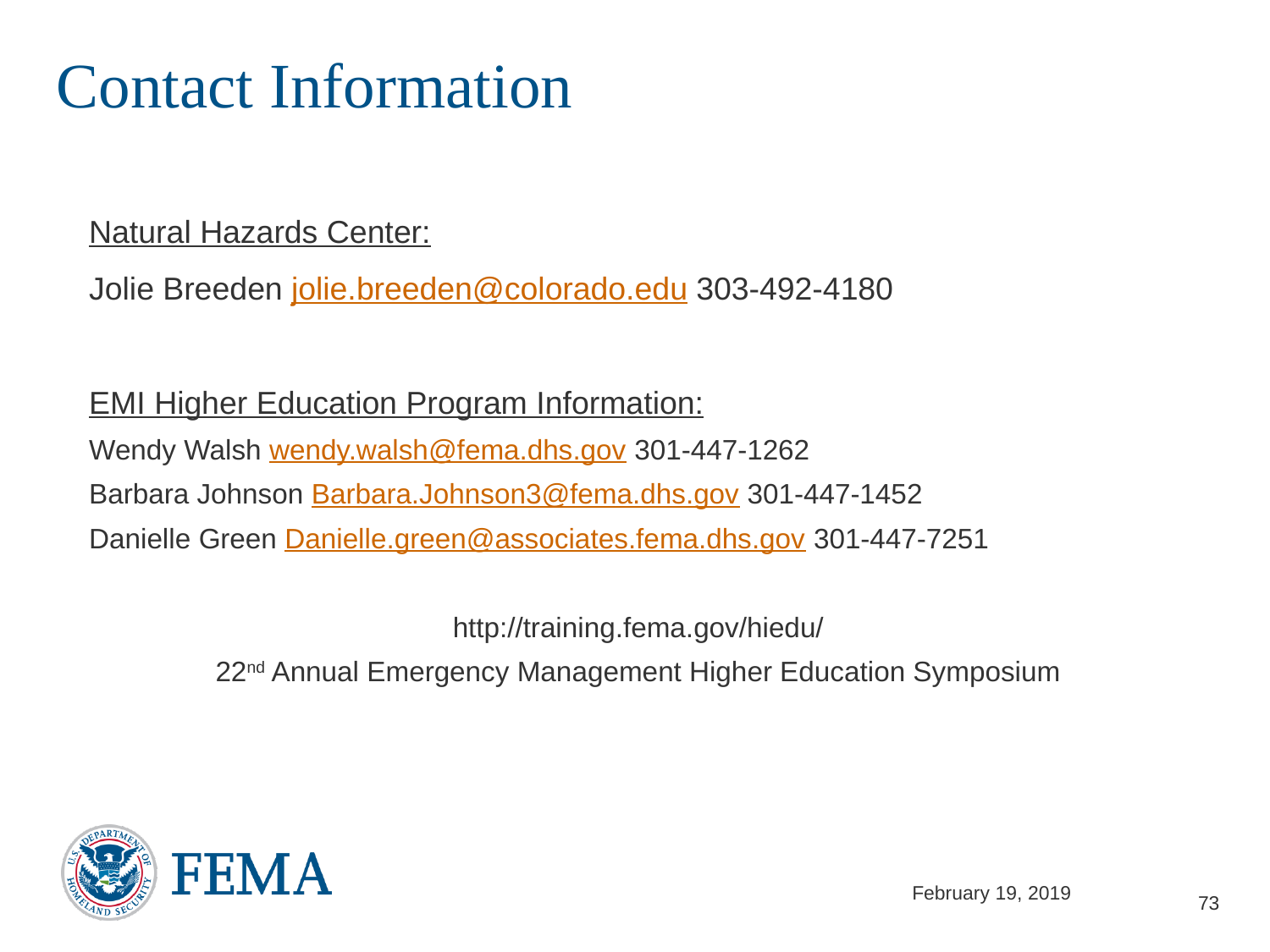

# Contact Information

Natural Hazards Center:
Jolie Breeden jolie.breeden@colorado.edu 303-492-4180

EMI Higher Education Program Information:
Wendy Walsh wendy.walsh@fema.dhs.gov 301-447-1262
Barbara Johnson Barbara.Johnson3@fema.dhs.gov 301-447-1452
Danielle Green Danielle.green@associates.fema.dhs.gov 301-447-7251

http://training.fema.gov/hiedu/
22nd Annual Emergency Management Higher Education Symposium
73